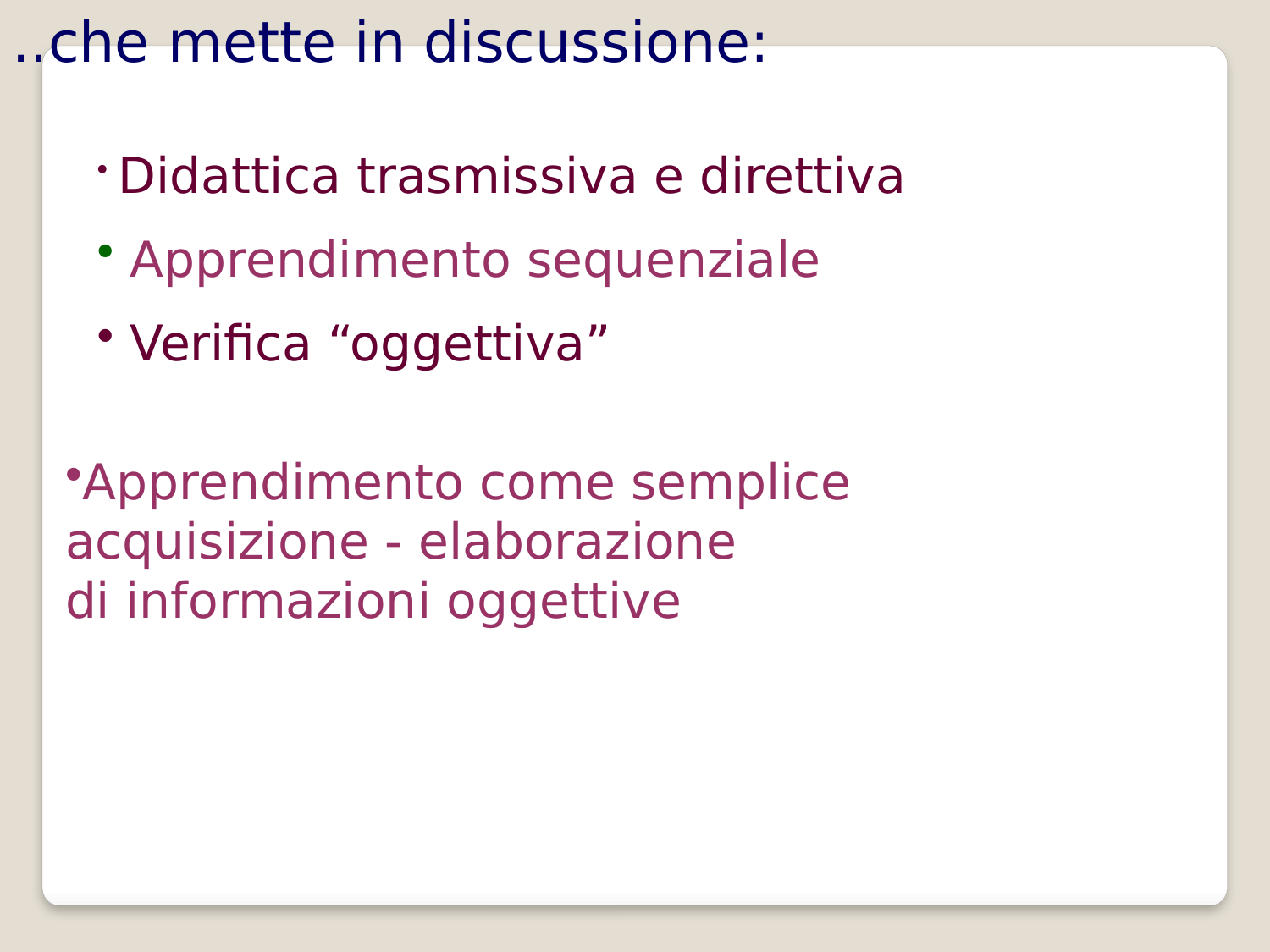

..che mette in discussione:
 Didattica trasmissiva e direttiva
 Apprendimento sequenziale
 Verifica “oggettiva”
Apprendimento come semplice acquisizione - elaborazione
di informazioni oggettive